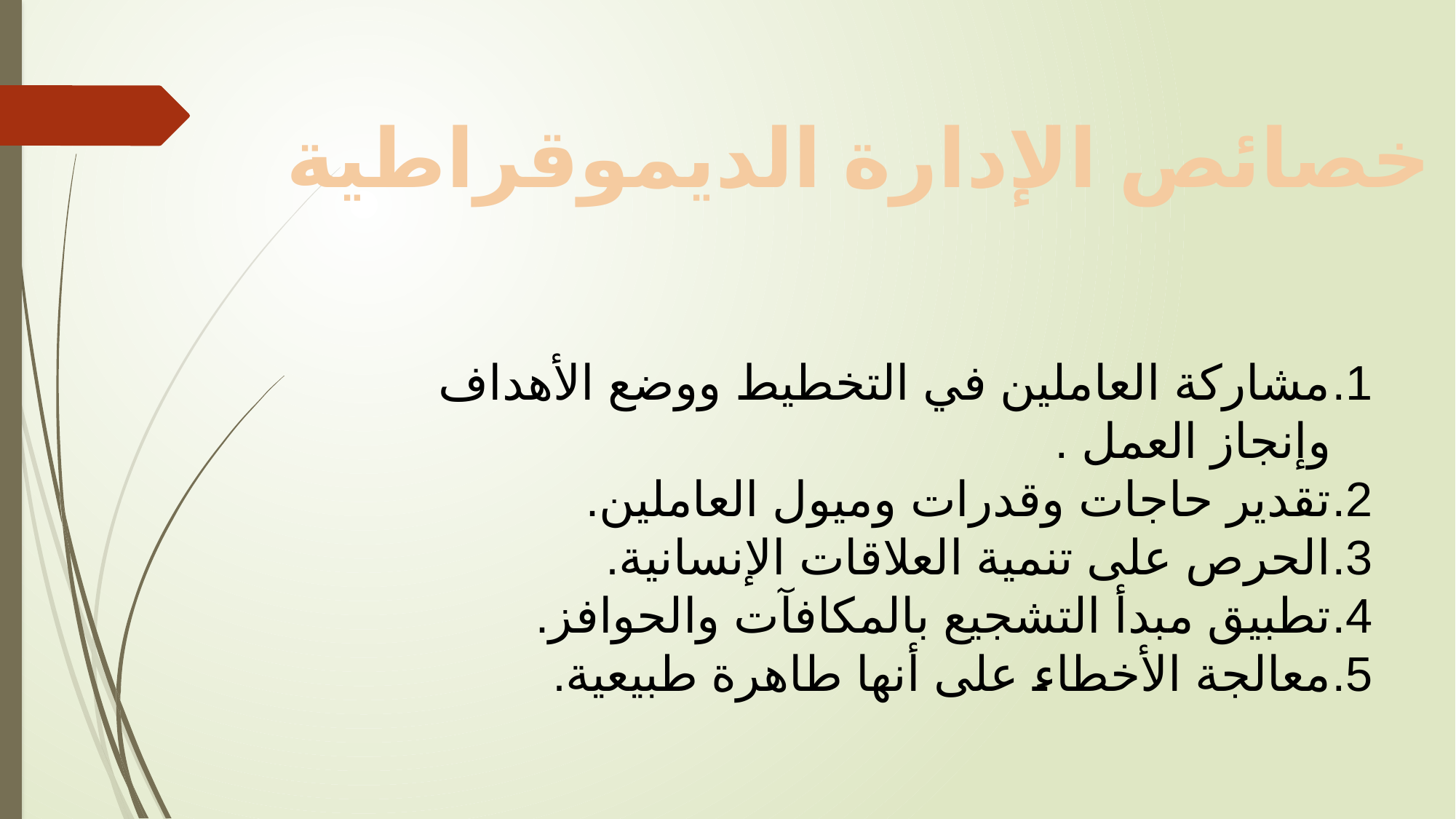

خصائص الإدارة الديموقراطية

مشاركة العاملين في التخطيط ووضع الأهداف وإنجاز العمل .
تقدير حاجات وقدرات وميول العاملين.
الحرص على تنمية العلاقات الإنسانية.
تطبيق مبدأ التشجيع بالمكافآت والحوافز.
معالجة الأخطاء على أنها طاهرة طبيعية.